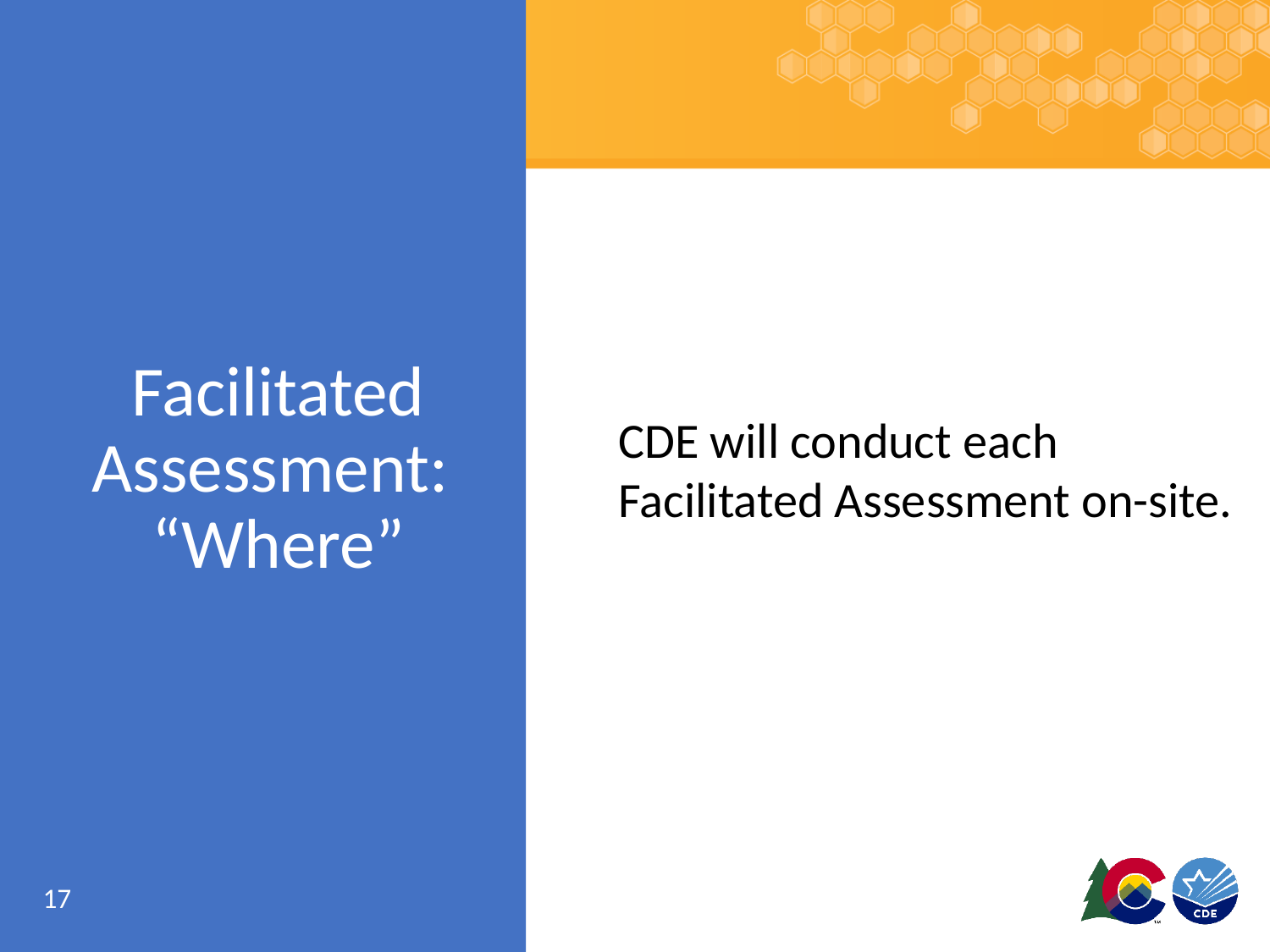

# Facilitated Assessment: “Where”
CDE will conduct each Facilitated Assessment on-site.

17